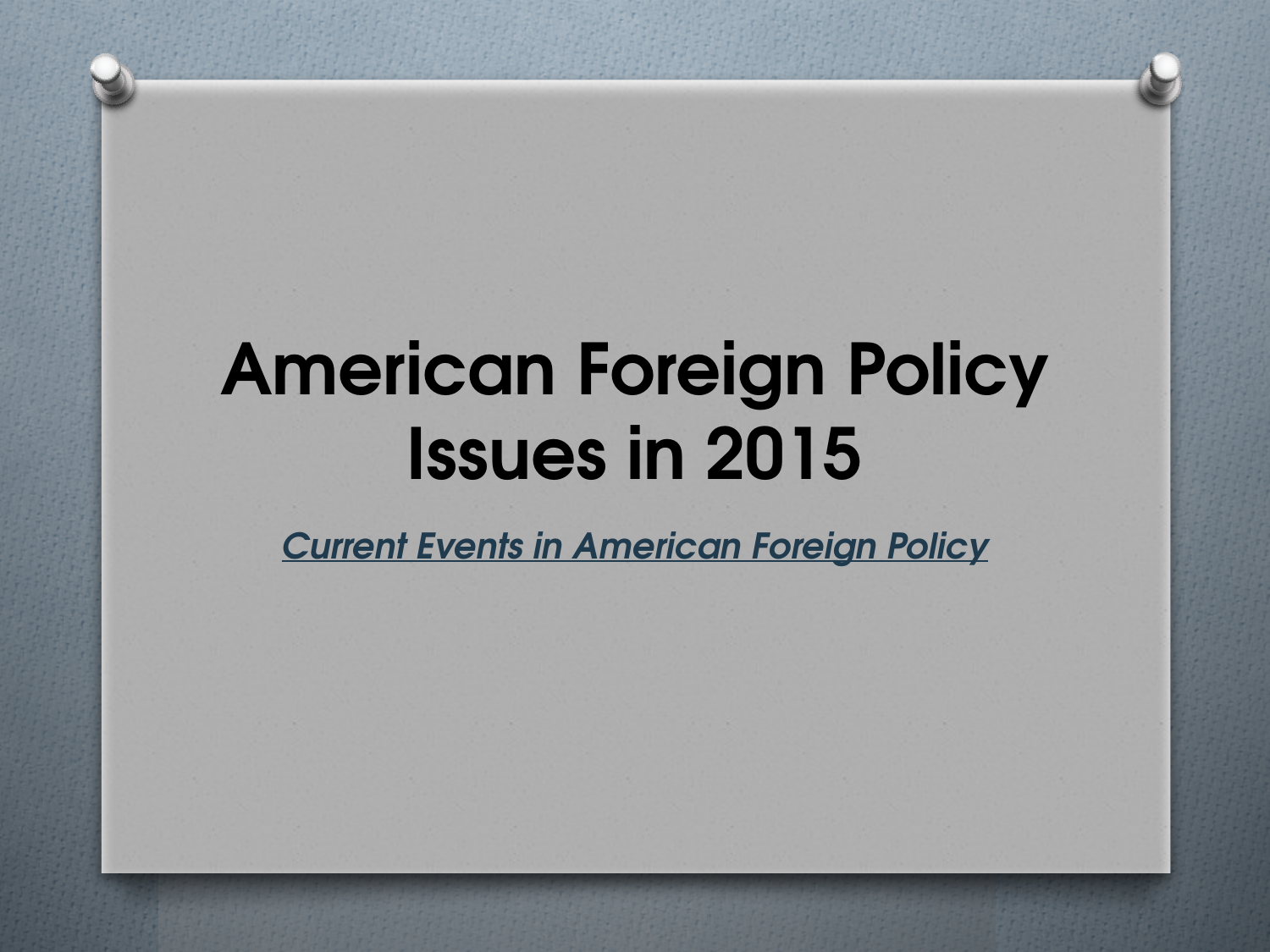

# American Foreign Policy Issues in 2015
Current Events in American Foreign Policy